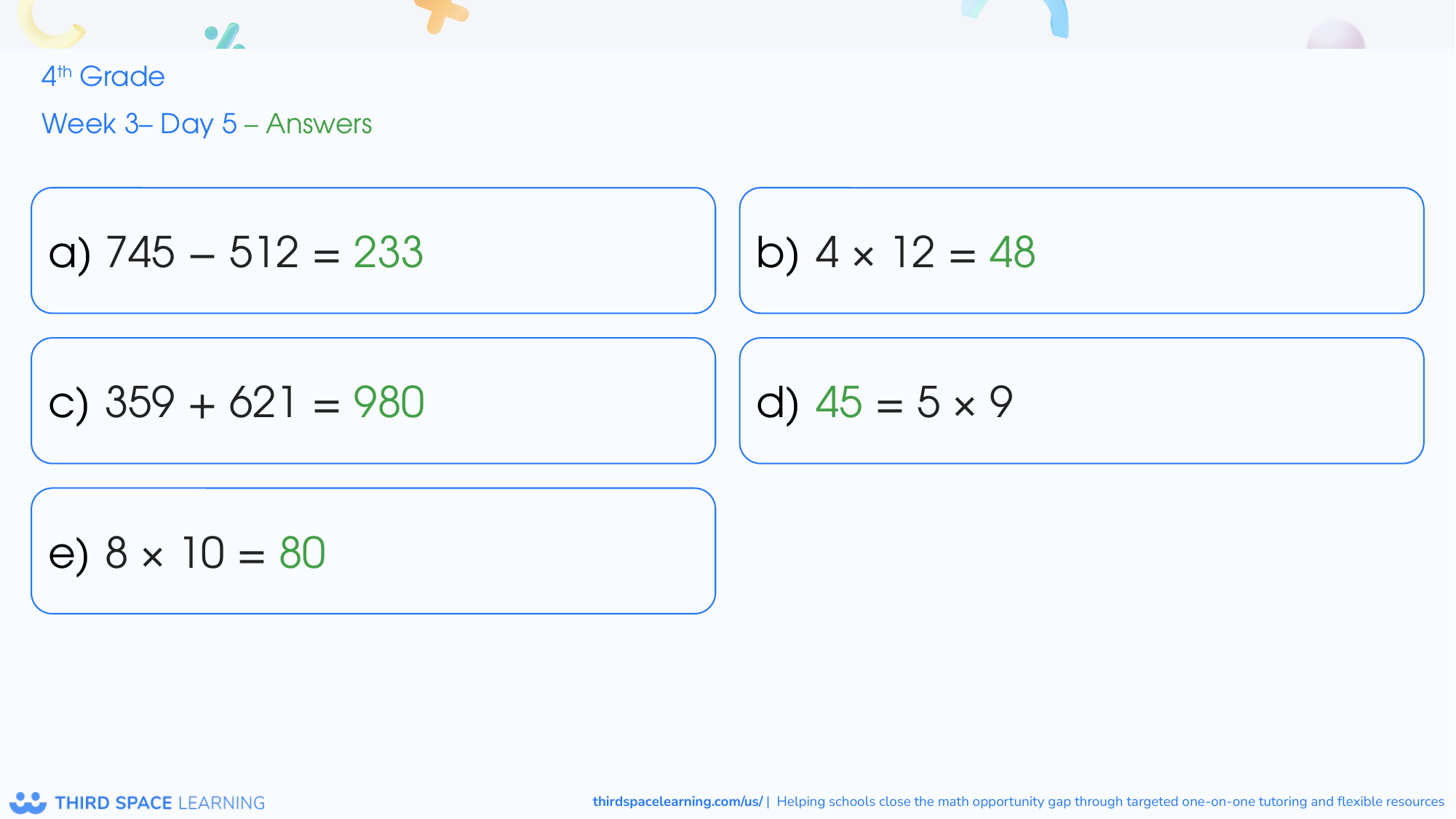

4th Grade
Week 3– Day 5 – Answers
745 − 512 = 233
4 × 12 = 48
359 + 621 = 980
45 = 5 × 9
8 × 10 = 80